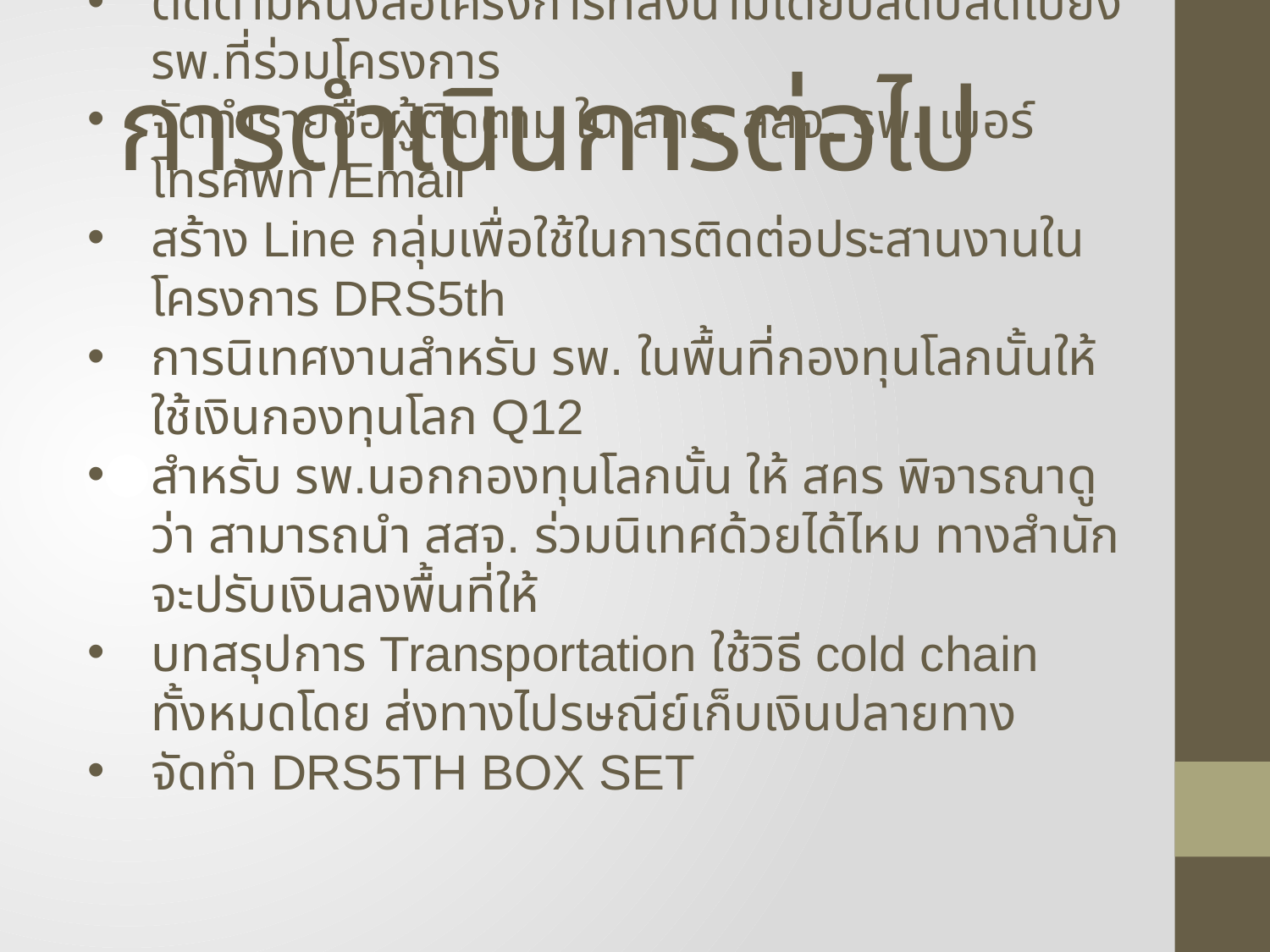

# การดำเนินการต่อไป
ติดตามหนังสือโครงการที่ลงนามโดยปลัดปลัดไปยัง รพ.ที่ร่วมโครงการ
จัดทำรายชื่อผู้ติดตาม ใน สคร. สสจ. รพ. เบอร์โทรศัพท์ /Email
สร้าง Line กลุ่มเพื่อใช้ในการติดต่อประสานงานในโครงการ DRS5th
การนิเทศงานสำหรับ รพ. ในพื้นที่กองทุนโลกนั้นให้ใช้เงินกองทุนโลก Q12
สำหรับ รพ.นอกกองทุนโลกนั้น ให้ สคร พิจารณาดูว่า สามารถนำ สสจ. ร่วมนิเทศด้วยได้ไหม ทางสำนักจะปรับเงินลงพื้นที่ให้
บทสรุปการ Transportation ใช้วิธี cold chain ทั้งหมดโดย ส่งทางไปรษณีย์เก็บเงินปลายทาง
จัดทำ DRS5TH BOX SET